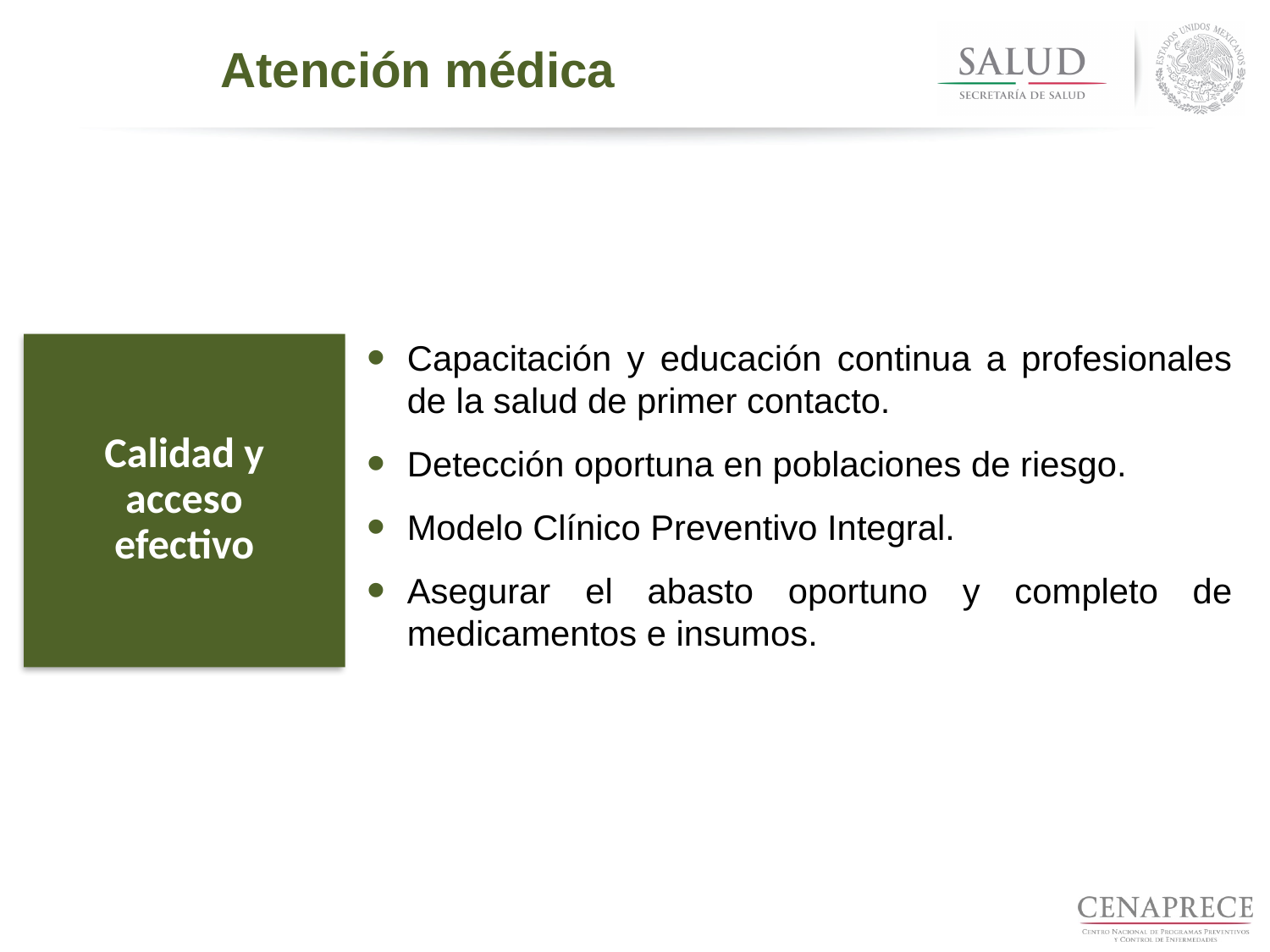

Atención médica
Capacitación y educación continua a profesionales de la salud de primer contacto.
Detección oportuna en poblaciones de riesgo.
Modelo Clínico Preventivo Integral.
Asegurar el abasto oportuno y completo de medicamentos e insumos.

Calidad y acceso efectivo